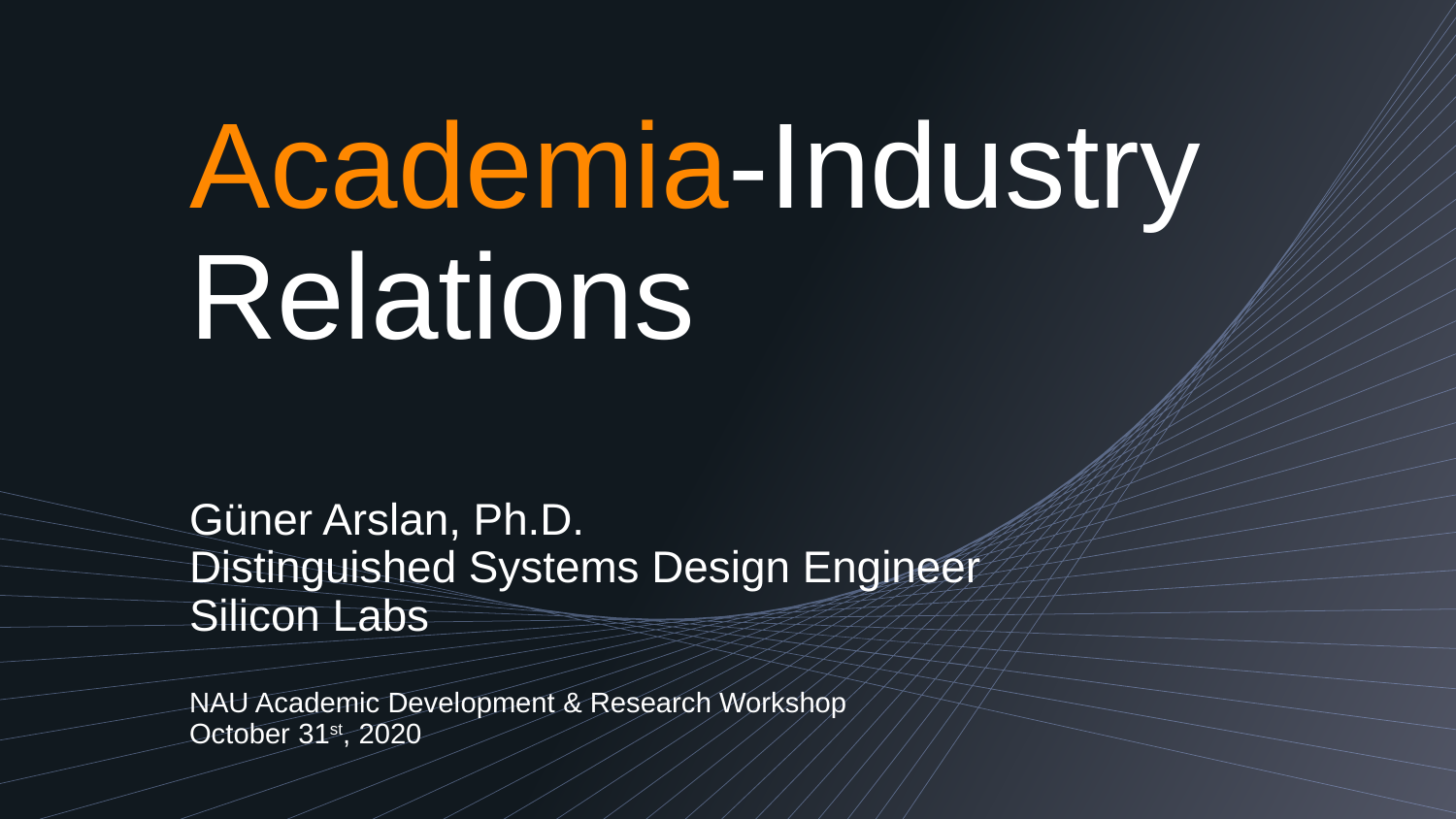

# Academia-Industry Relations

Güner Arslan, Ph.D.
Distinguished Systems Design Engineer
Silicon Labs
NAU Academic Development & Research Workshop
October 31st, 2020